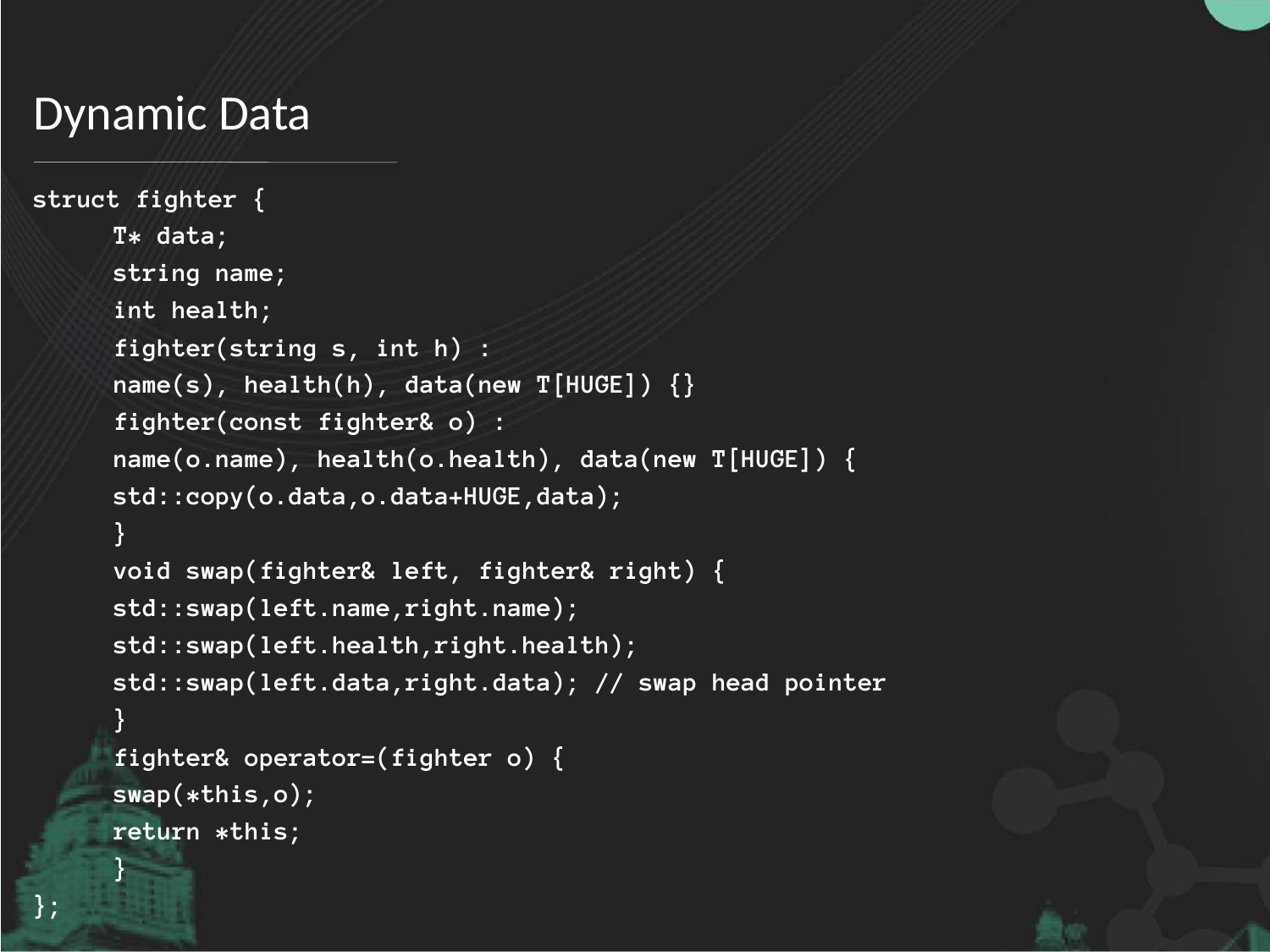

# Dynamic Data
struct fighter {
	T* data;
	string name;
	int health;
	fighter(string s, int h) :
		name(s), health(h), data(new T[HUGE]) {}
	fighter(const fighter& o) :
		name(o.name), health(o.health), data(new T[HUGE]) {
		std::copy(o.data,o.data+HUGE,data);
	}
	void swap(fighter& left, fighter& right) {
		std::swap(left.name,right.name);
		std::swap(left.health,right.health);
		std::swap(left.data,right.data); // swap head pointer
	}
	fighter& operator=(fighter o) {
		swap(*this,o);
		return *this;
	}
};